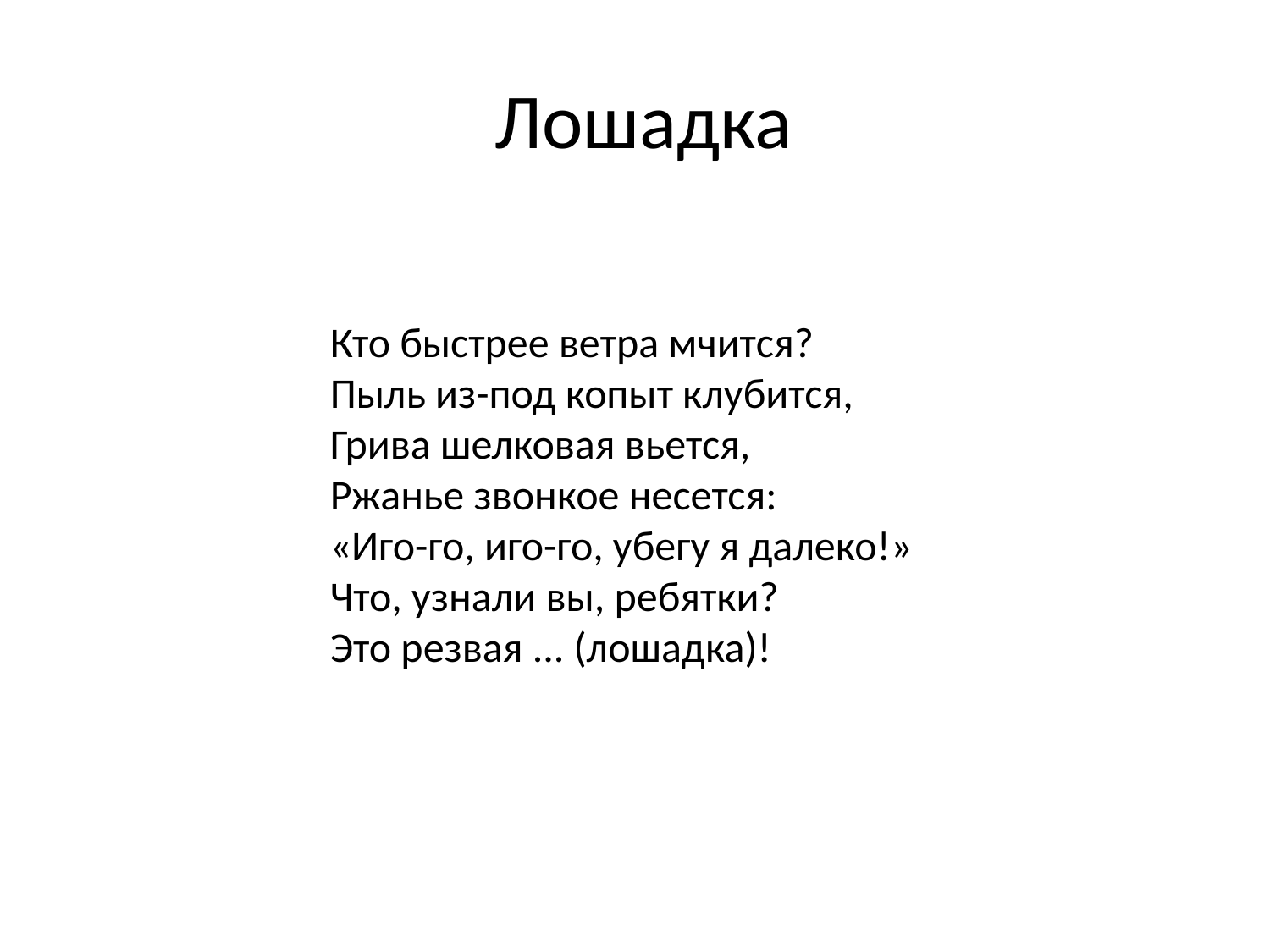

# Лошадка

Кто быстрее ветра мчится?
Пыль из-под копыт клубится,
Грива шелковая вьется,
Ржанье звонкое несется:
«Иго-го, иго-го, убегу я далеко!»
Что, узнали вы, ребятки?
Это резвая ... (лошадка)!